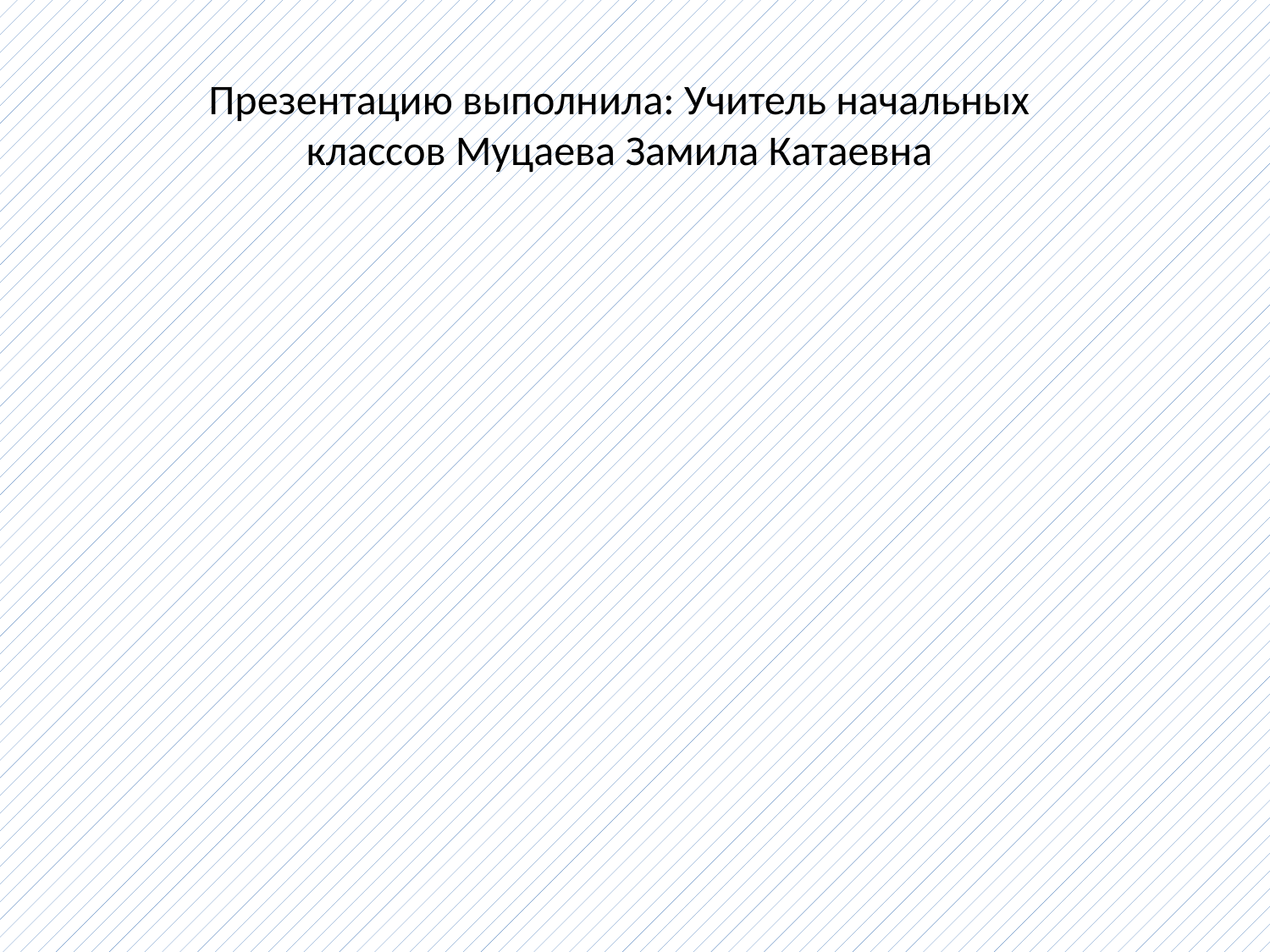

Презентацию выполнила: Учитель начальных классов Муцаева Замила Катаевна
#